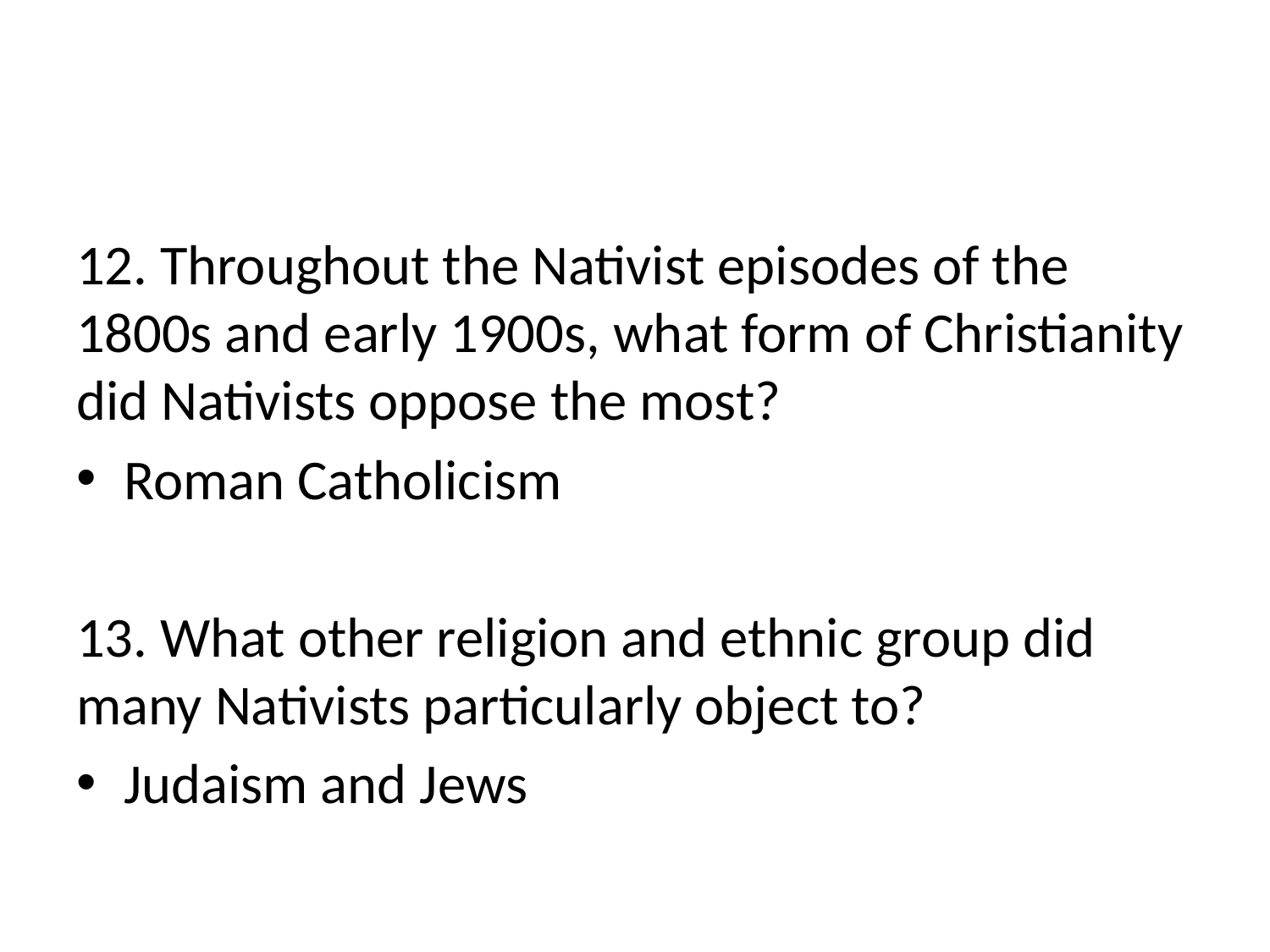

#
12. Throughout the Nativist episodes of the 1800s and early 1900s, what form of Christianity did Nativists oppose the most?
Roman Catholicism

13. What other religion and ethnic group did many Nativists particularly object to?
Judaism and Jews